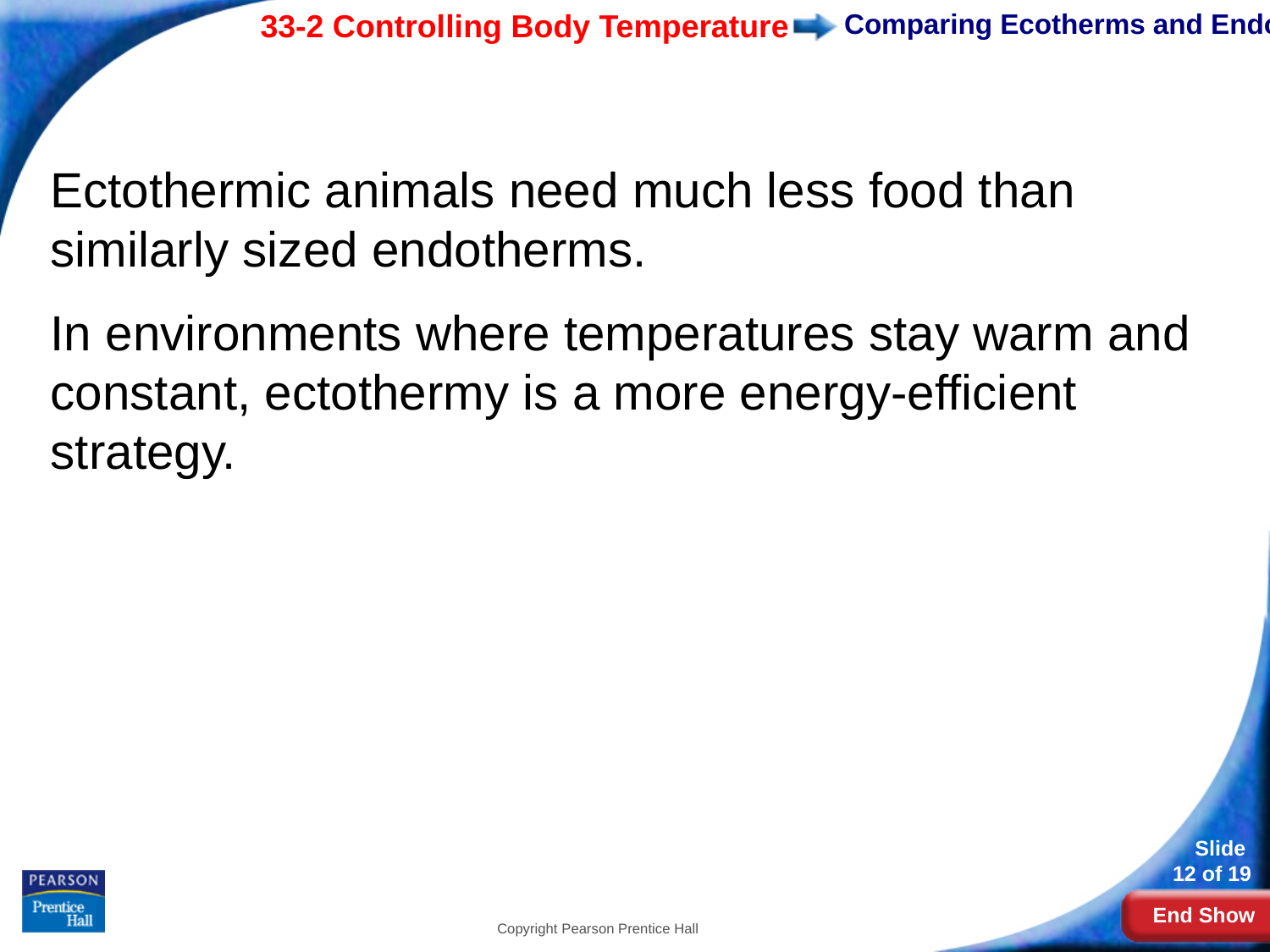

# Comparing Ecotherms and Endotherms
Ectothermic animals need much less food than similarly sized endotherms.
In environments where temperatures stay warm and constant, ectothermy is a more energy-efficient strategy.
Copyright Pearson Prentice Hall